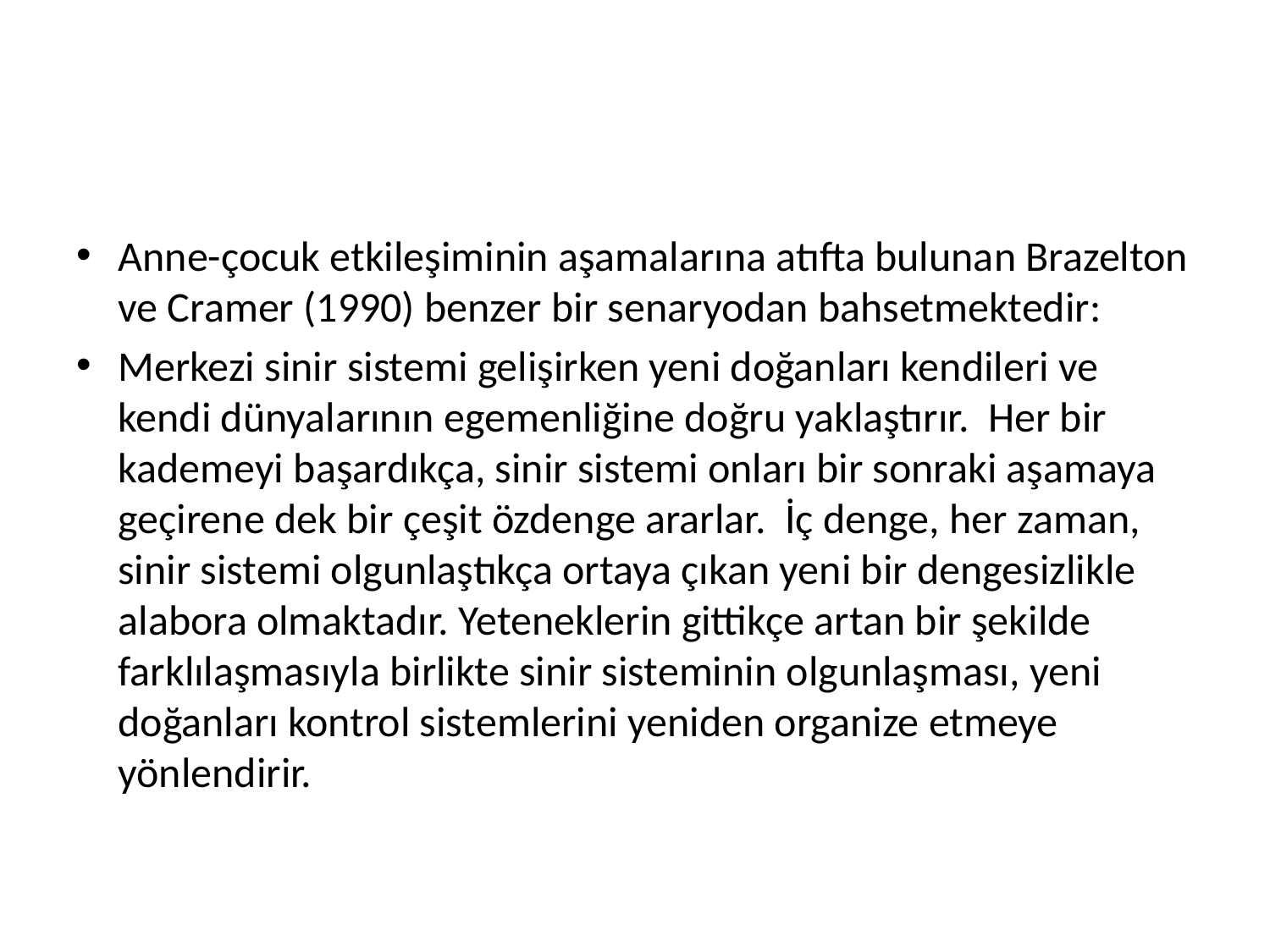

#
Anne-çocuk etkileşiminin aşamalarına atıfta bulunan Brazelton ve Cramer (1990) benzer bir senaryodan bahsetmektedir:
Merkezi sinir sistemi gelişirken yeni doğanları kendileri ve kendi dünyalarının egemenliğine doğru yaklaştırır.  Her bir kademeyi başardıkça, sinir sistemi onları bir sonraki aşamaya geçirene dek bir çeşit özdenge ararlar.  İç denge, her zaman, sinir sistemi olgunlaştıkça ortaya çıkan yeni bir dengesizlikle alabora olmaktadır. Yeteneklerin gittikçe artan bir şekilde farklılaşmasıyla birlikte sinir sisteminin olgunlaşması, yeni doğanları kontrol sistemlerini yeniden organize etmeye yönlendirir.